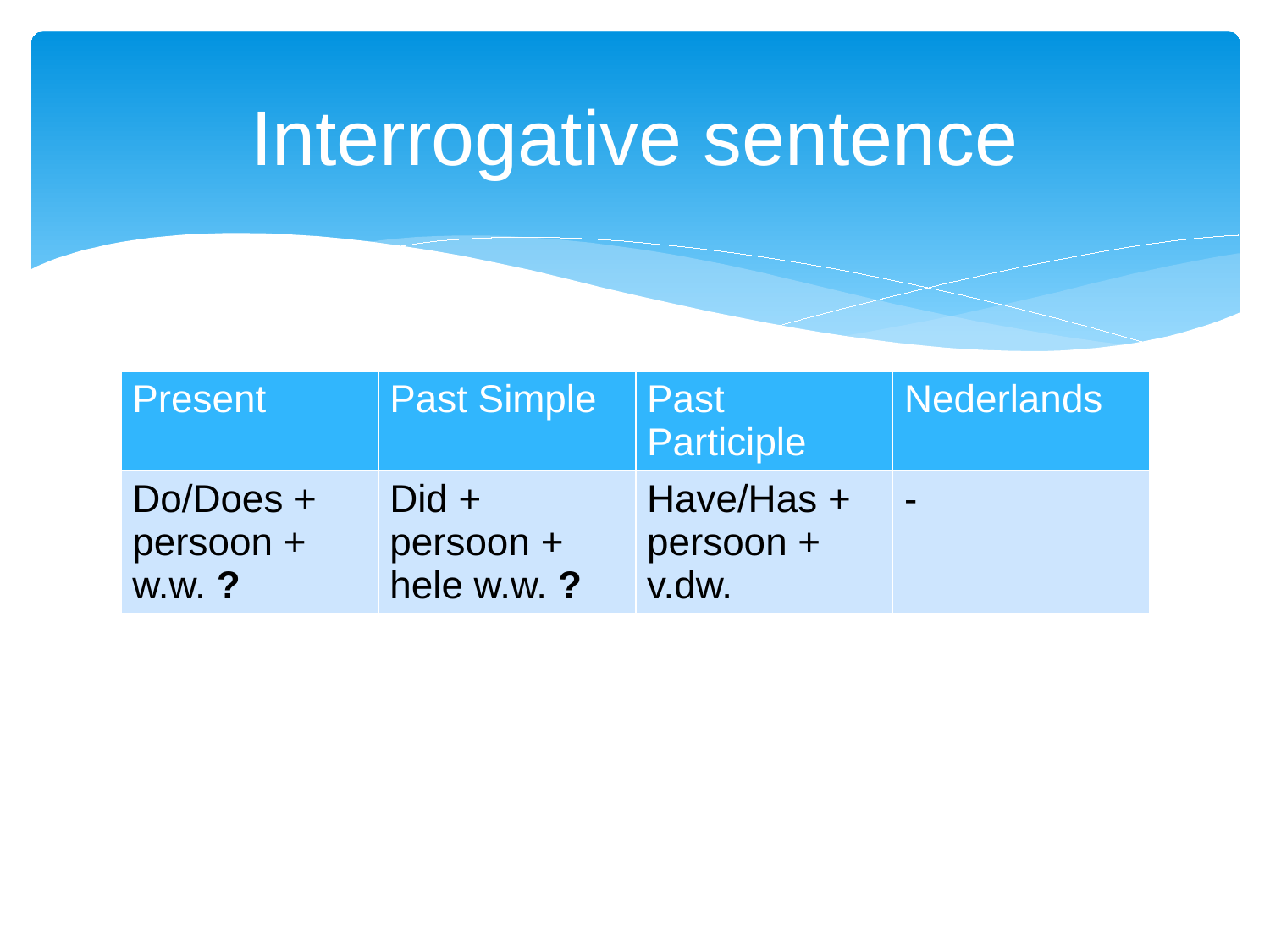

# Interrogative sentence
| Present | Past Simple | Past Participle | Nederlands |
| --- | --- | --- | --- |
| Do/Does + persoon + w.w. ? | Did + persoon + hele w.w. ? | Have/Has + persoon + v.dw. | - |